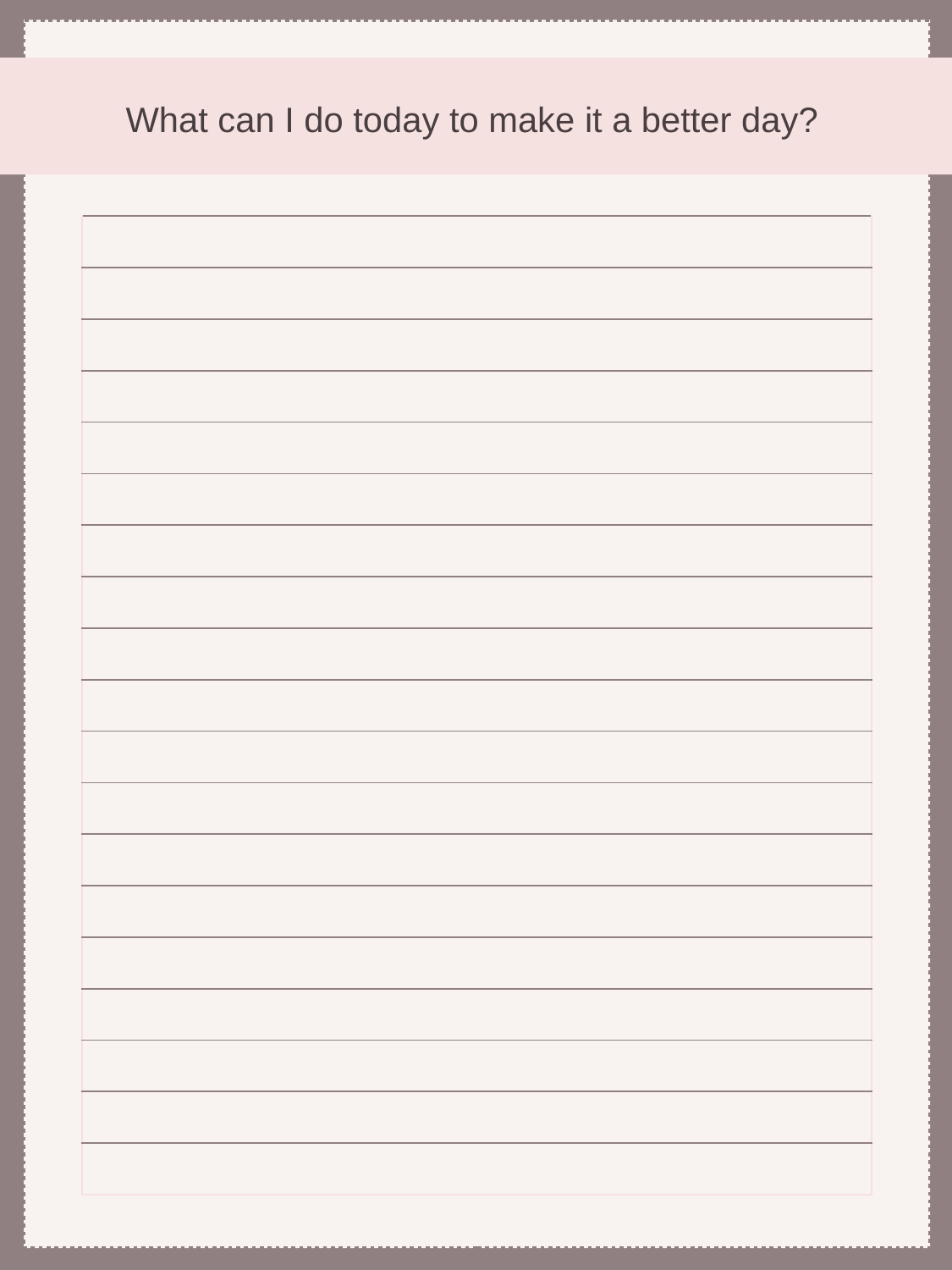

# What can I do today to make it a better day?
|  |
| --- |
|  |
|  |
|  |
|  |
|  |
|  |
|  |
|  |
|  |
|  |
|  |
|  |
|  |
|  |
|  |
|  |
|  |
|  |